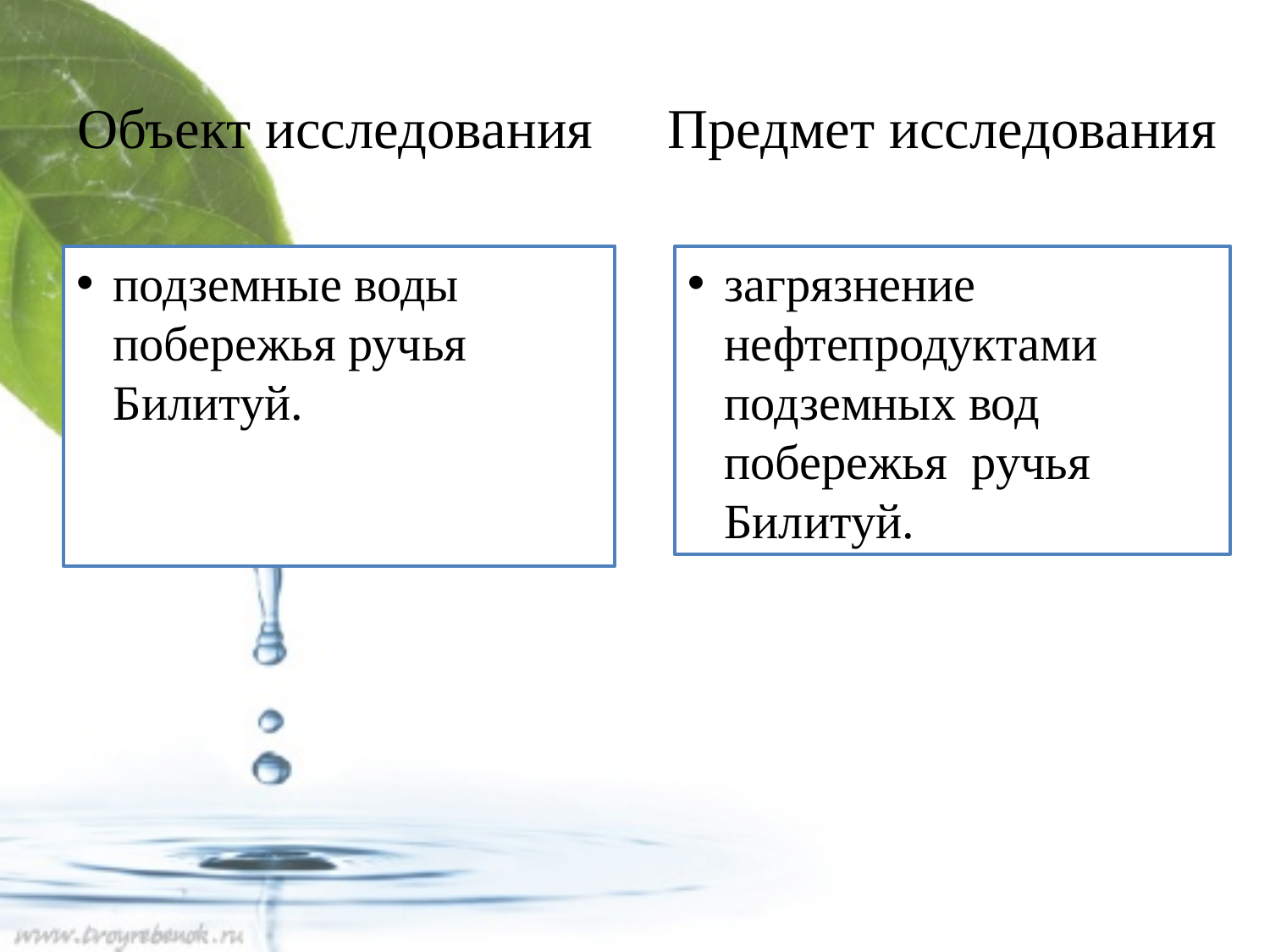

Объект исследования
Предмет исследования
загрязнение нефтепродуктами подземных вод побережья  ручья Билитуй.
подземные воды побережья ручья Билитуй.